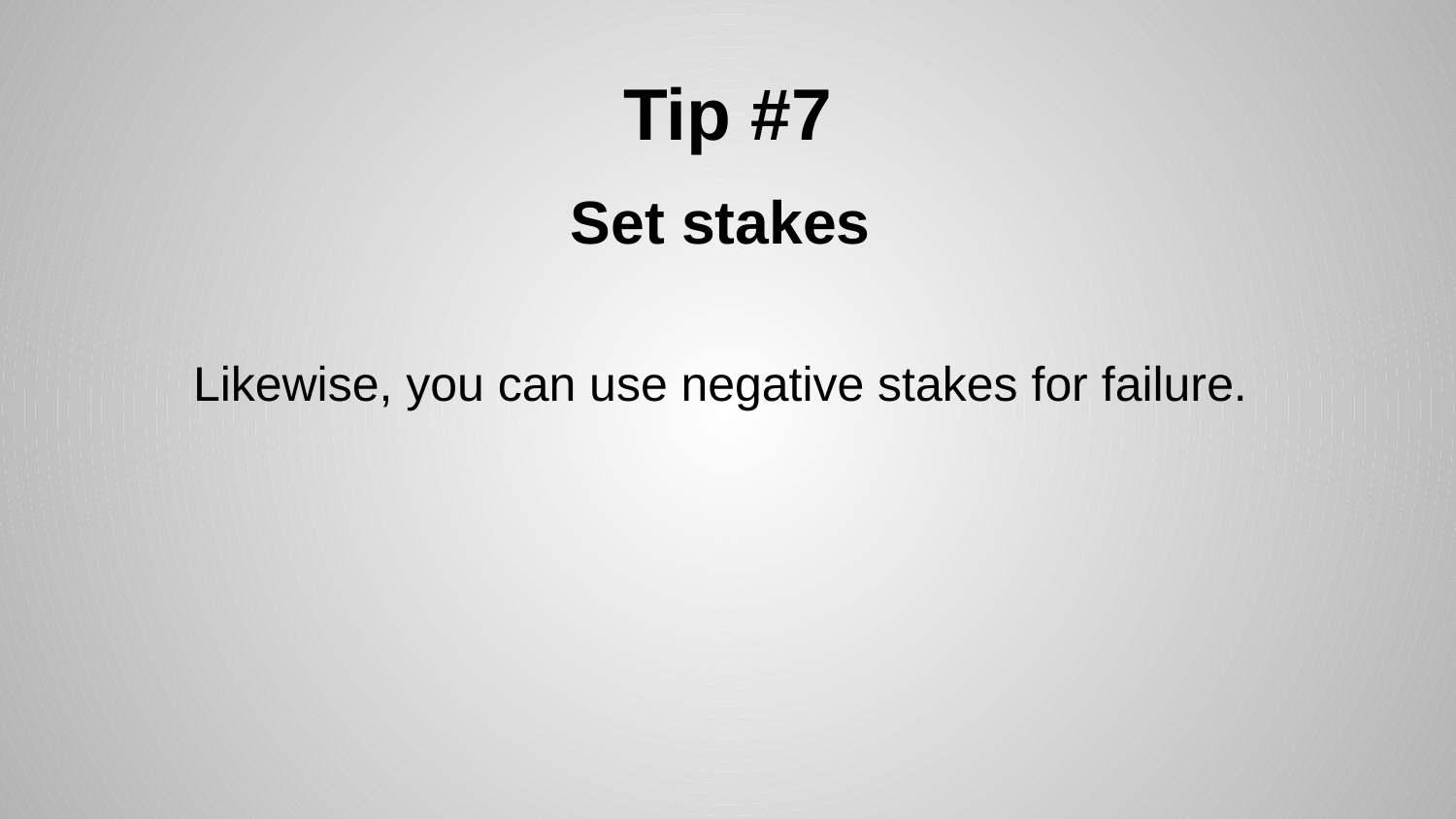

# Tip #7

Set stakes

Likewise, you can use negative stakes for failure.